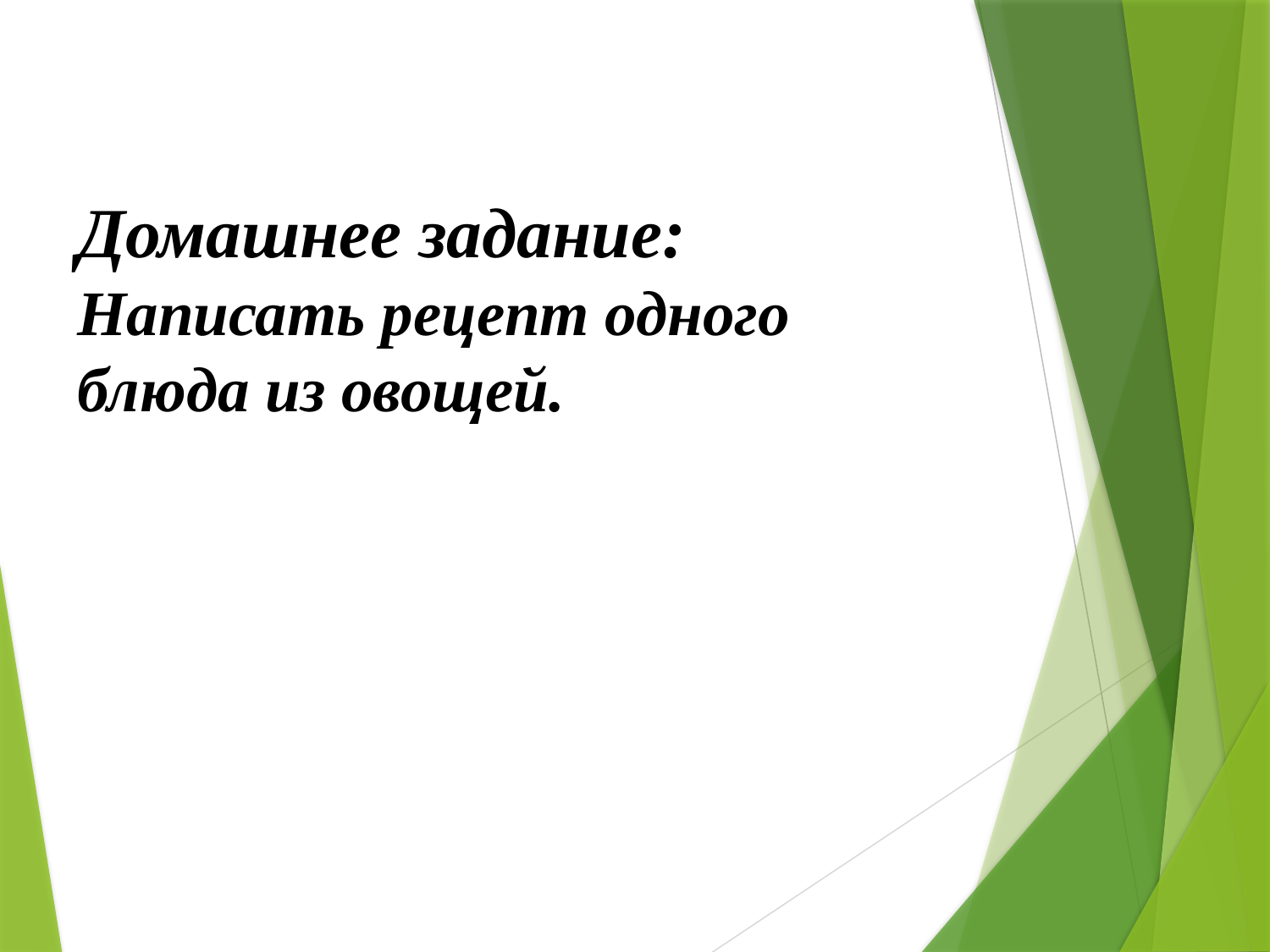

Домашнее задание:
Написать рецепт одного блюда из овощей.